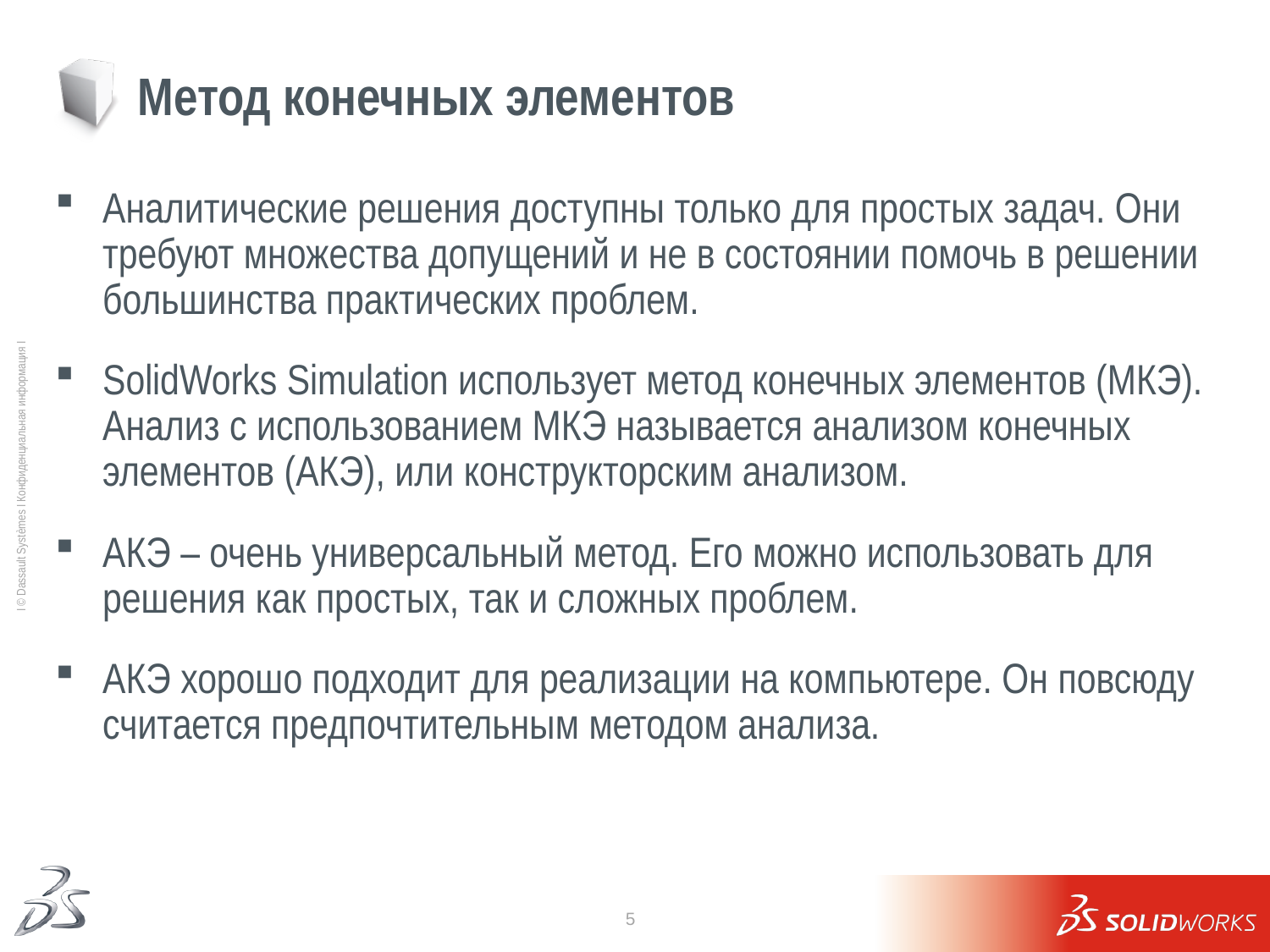

# Метод конечных элементов
Аналитические решения доступны только для простых задач. Они требуют множества допущений и не в состоянии помочь в решении большинства практических проблем.
SolidWorks Simulation использует метод конечных элементов (МКЭ). Анализ с использованием МКЭ называется анализом конечных элементов (АКЭ), или конструкторским анализом.
АКЭ – очень универсальный метод. Его можно использовать для решения как простых, так и сложных проблем.
АКЭ хорошо подходит для реализации на компьютере. Он повсюду считается предпочтительным методом анализа.